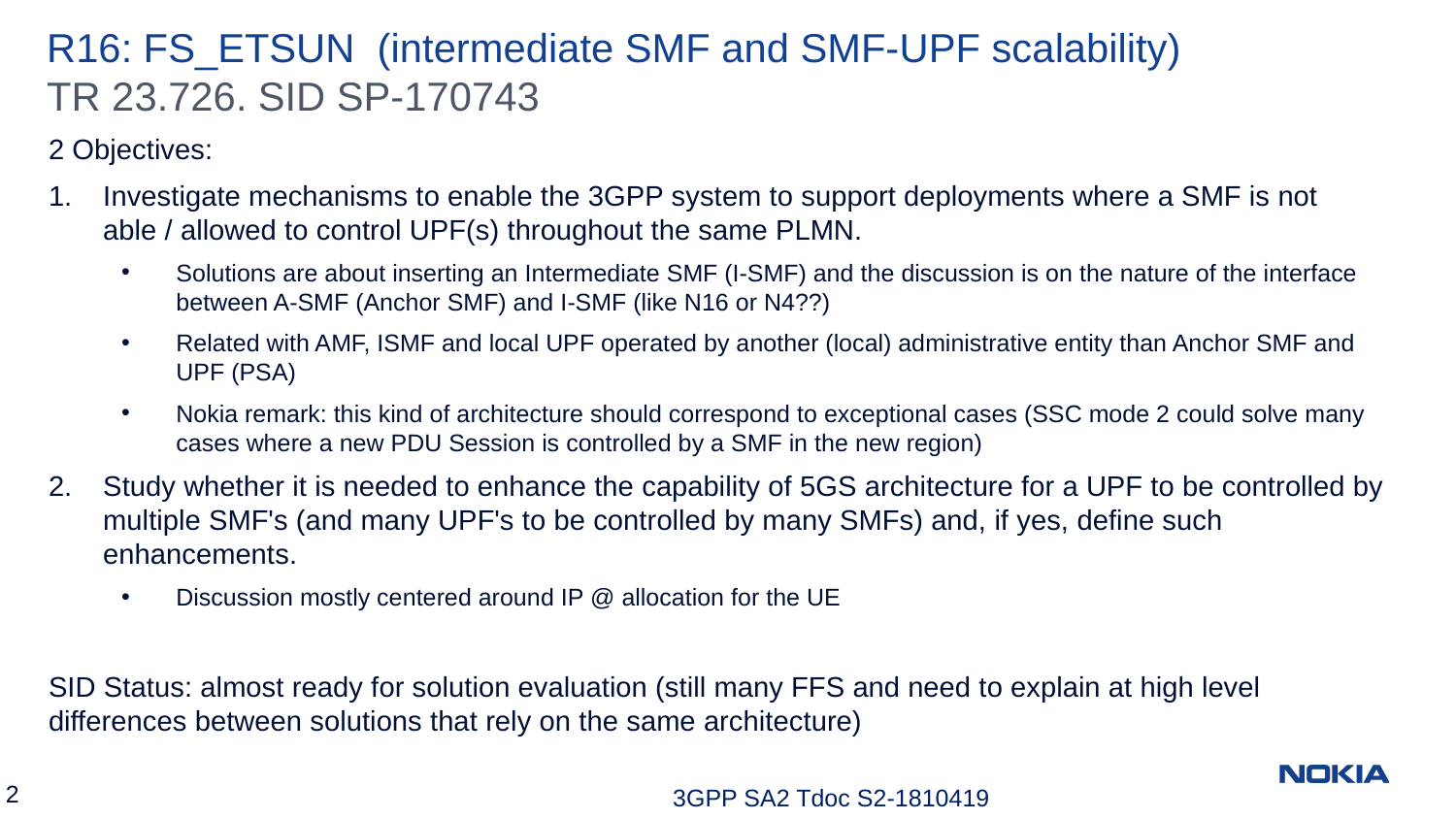

# R16: FS_ETSUN  (intermediate SMF and SMF-UPF scalability)
TR 23.726. SID SP-170743
2 Objectives:
Investigate mechanisms to enable the 3GPP system to support deployments where a SMF is not able / allowed to control UPF(s) throughout the same PLMN.
Solutions are about inserting an Intermediate SMF (I-SMF) and the discussion is on the nature of the interface between A-SMF (Anchor SMF) and I-SMF (like N16 or N4??)
Related with AMF, ISMF and local UPF operated by another (local) administrative entity than Anchor SMF and UPF (PSA)
Nokia remark: this kind of architecture should correspond to exceptional cases (SSC mode 2 could solve many cases where a new PDU Session is controlled by a SMF in the new region)
Study whether it is needed to enhance the capability of 5GS architecture for a UPF to be controlled by multiple SMF's (and many UPF's to be controlled by many SMFs) and, if yes, define such enhancements.
Discussion mostly centered around IP @ allocation for the UE

SID Status: almost ready for solution evaluation (still many FFS and need to explain at high level differences between solutions that rely on the same architecture)